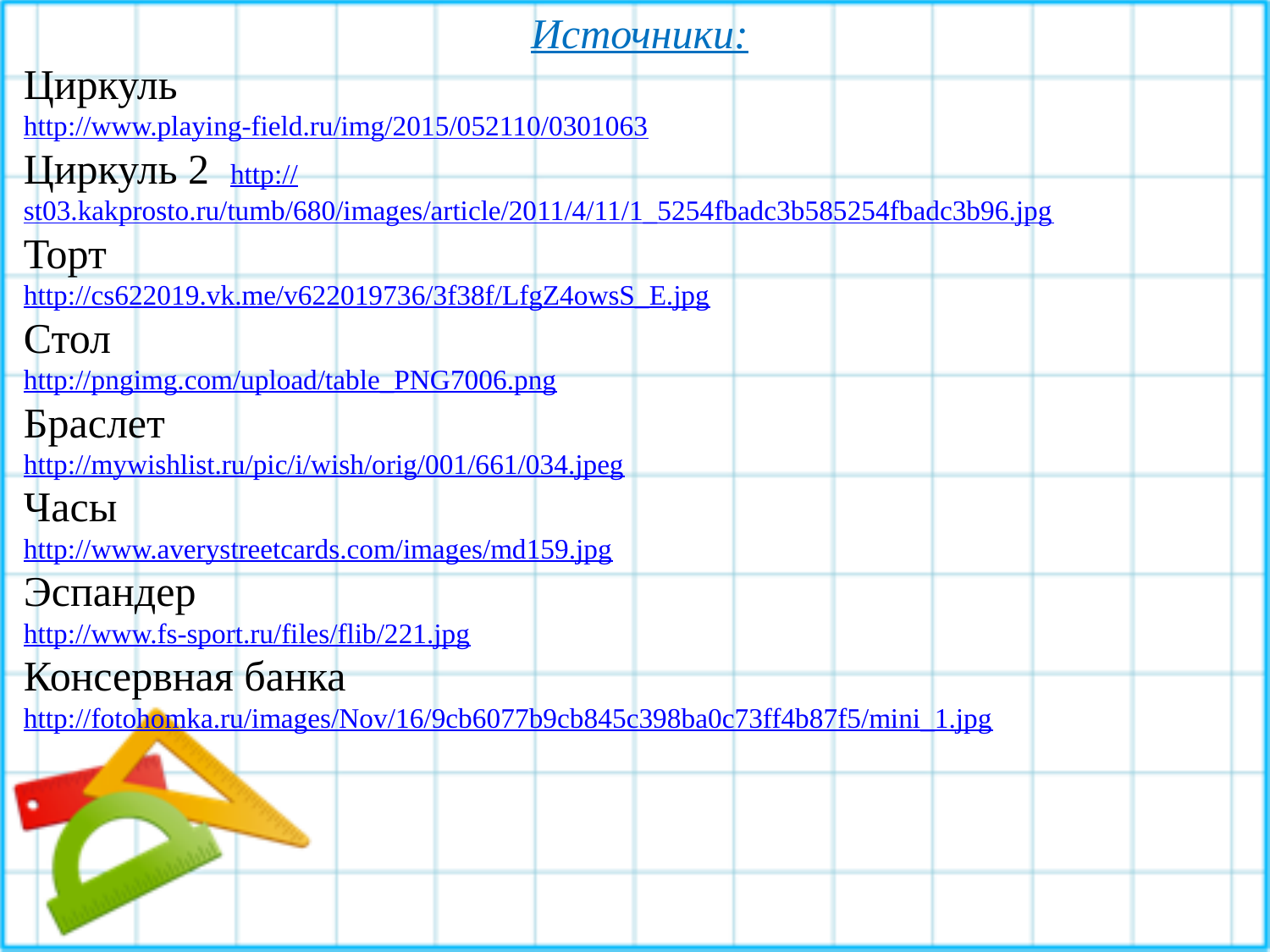

Источники:
Циркуль
http://www.playing-field.ru/img/2015/052110/0301063
Циркуль 2  http://st03.kakprosto.ru/tumb/680/images/article/2011/4/11/1_5254fbadc3b585254fbadc3b96.jpg
Торт
http://cs622019.vk.me/v622019736/3f38f/LfgZ4owsS_E.jpg
Стол
http://pngimg.com/upload/table_PNG7006.png
Браслет
http://mywishlist.ru/pic/i/wish/orig/001/661/034.jpeg
Часы
http://www.averystreetcards.com/images/md159.jpg
Эспандер
http://www.fs-sport.ru/files/flib/221.jpg
Консервная банка
http://fotohomka.ru/images/Nov/16/9cb6077b9cb845c398ba0c73ff4b87f5/mini_1.jpg